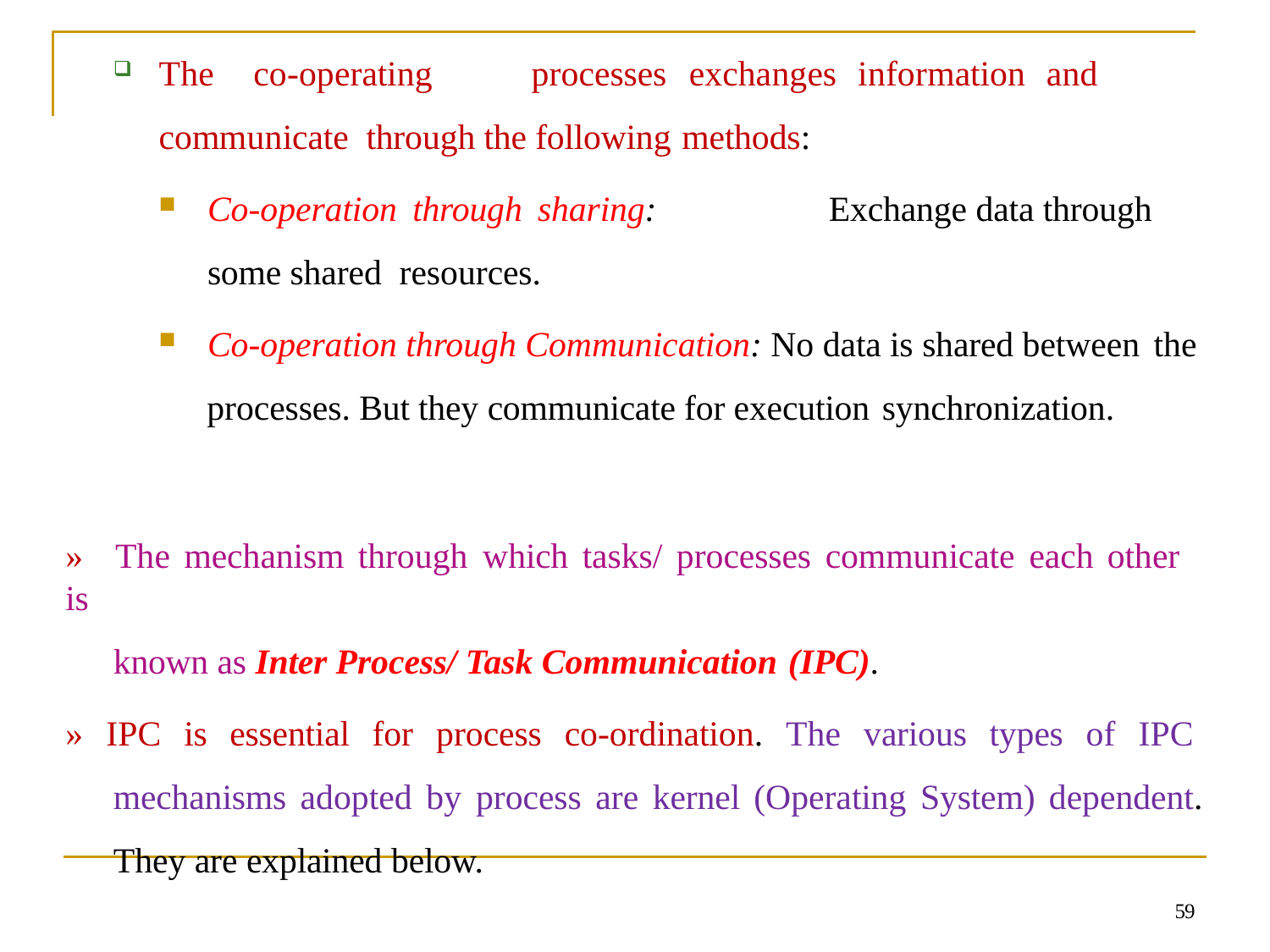

The	co-operating	processes	exchanges	information	and	communicate  through the following methods:
Co-operation through sharing:	Exchange data through some shared  resources.
Co-operation through Communication: No data is shared between the
processes. But they communicate for execution synchronization.

»	The mechanism through which tasks/ processes communicate each other is
known as Inter Process/ Task Communication (IPC).
» IPC is essential for process co-ordination. The various types of IPC  mechanisms adopted by process are kernel (Operating System) dependent.  They are explained below.
59